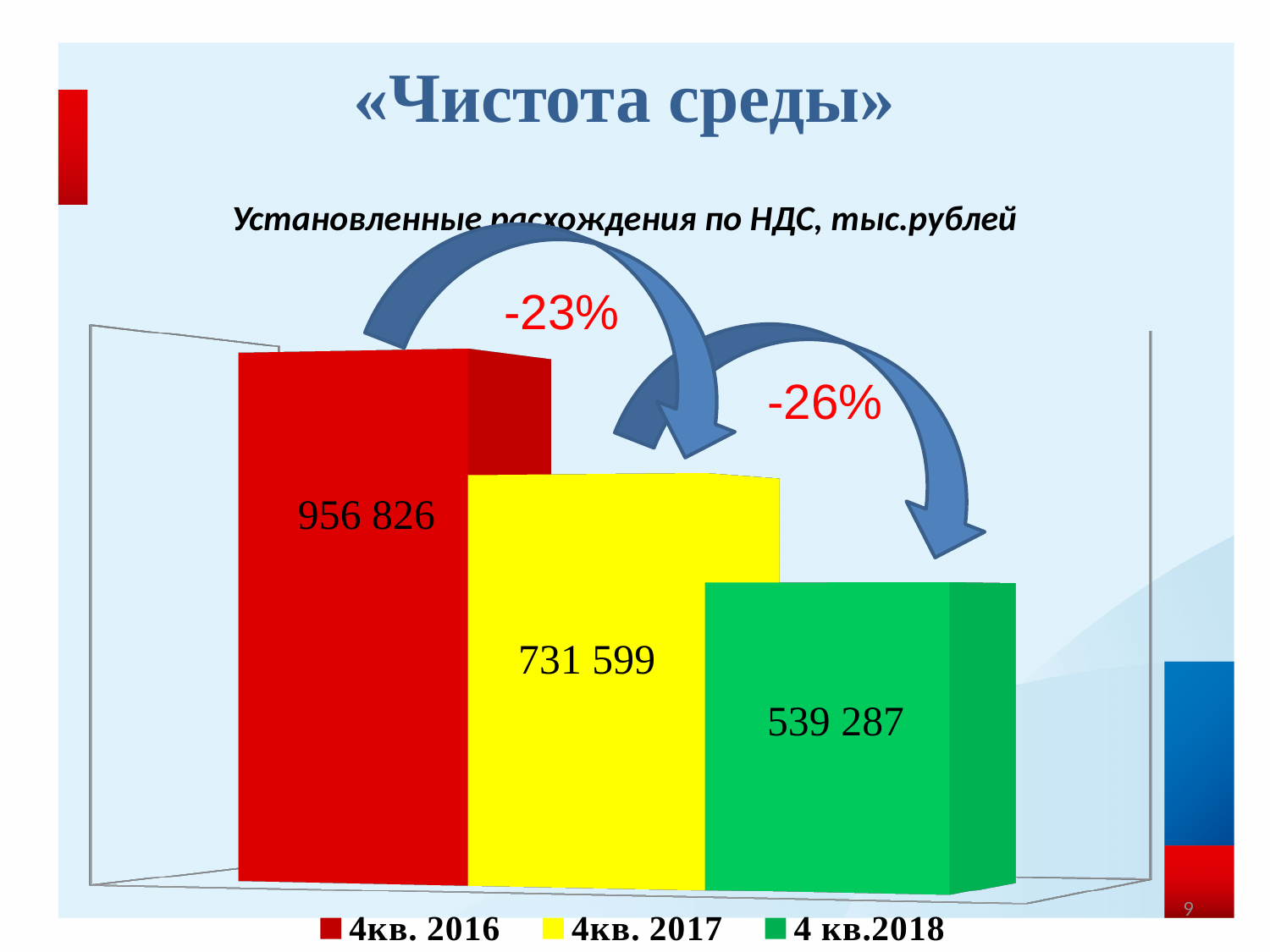

# «Чистота среды» Установленные расхождения по НДС, тыс.рублей

[unsupported chart]

-23%
-26%
9